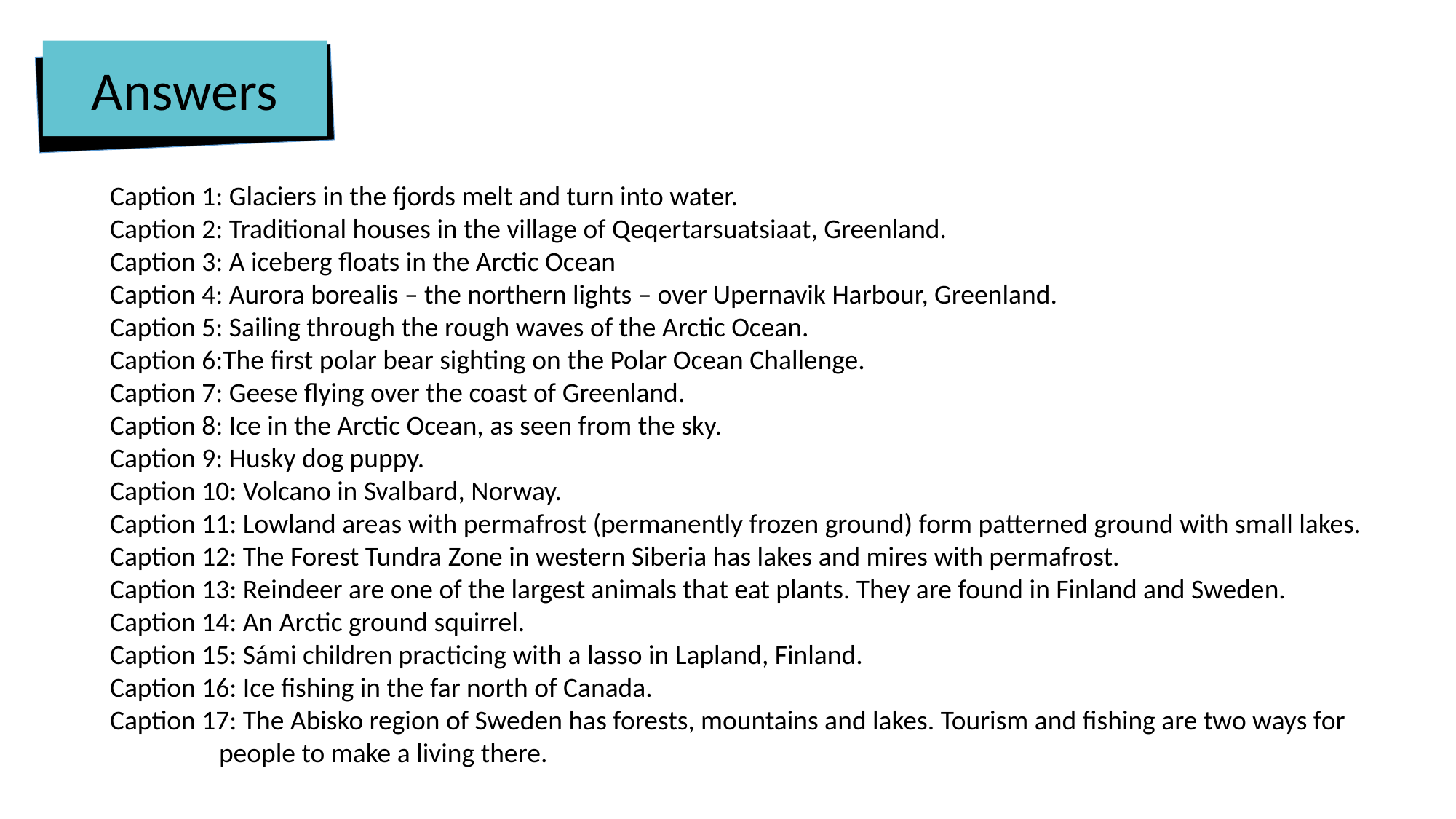

Answers

Caption 1: Glaciers in the fjords melt and turn into water.
Caption 2: Traditional houses in the village of Qeqertarsuatsiaat, Greenland.
Caption 3: A iceberg floats in the Arctic Ocean
Caption 4: Aurora borealis – the northern lights – over Upernavik Harbour, Greenland.
Caption 5: Sailing through the rough waves of the Arctic Ocean.
Caption 6:The first polar bear sighting on the Polar Ocean Challenge.
Caption 7: Geese flying over the coast of Greenland.
Caption 8: Ice in the Arctic Ocean, as seen from the sky.
Caption 9: Husky dog puppy.
Caption 10: Volcano in Svalbard, Norway.
Caption 11: Lowland areas with permafrost (permanently frozen ground) form patterned ground with small lakes.
Caption 12: The Forest Tundra Zone in western Siberia has lakes and mires with permafrost.
Caption 13: Reindeer are one of the largest animals that eat plants. They are found in Finland and Sweden.
Caption 14: An Arctic ground squirrel.
Caption 15: Sámi children practicing with a lasso in Lapland, Finland.
Caption 16: Ice fishing in the far north of Canada.
Caption 17: The Abisko region of Sweden has forests, mountains and lakes. Tourism and fishing are two ways for 	people to make a living there.